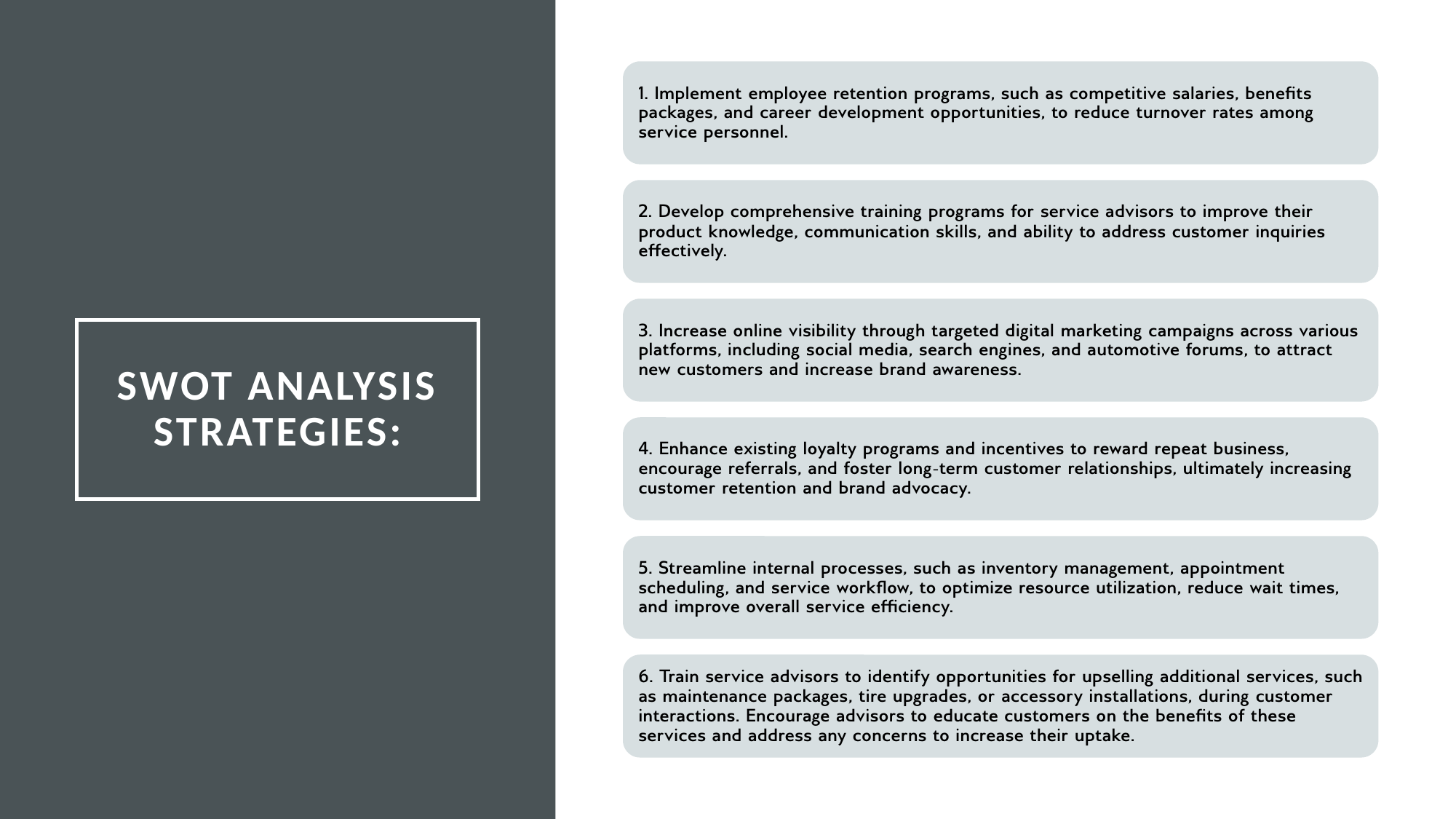

1. Implement employee retention programs, such as competitive salaries, benefits packages, and career development opportunities, to reduce turnover rates among service personnel.
2. Develop comprehensive training programs for service advisors to improve their product knowledge, communication skills, and ability to address customer inquiries effectively.
3. Increase online visibility through targeted digital marketing campaigns across various platforms, including social media, search engines, and automotive forums, to attract new customers and increase brand awareness.
4. Enhance existing loyalty programs and incentives to reward repeat business, encourage referrals, and foster long-term customer relationships, ultimately increasing customer retention and brand advocacy.
5. Streamline internal processes, such as inventory management, appointment scheduling, and service workflow, to optimize resource utilization, reduce wait times, and improve overall service efficiency.
6. Train service advisors to identify opportunities for upselling additional services, such as maintenance packages, tire upgrades, or accessory installations, during customer interactions. Encourage advisors to educate customers on the benefits of these services and address any concerns to increase their uptake.
# SWOT Analysis Strategies: